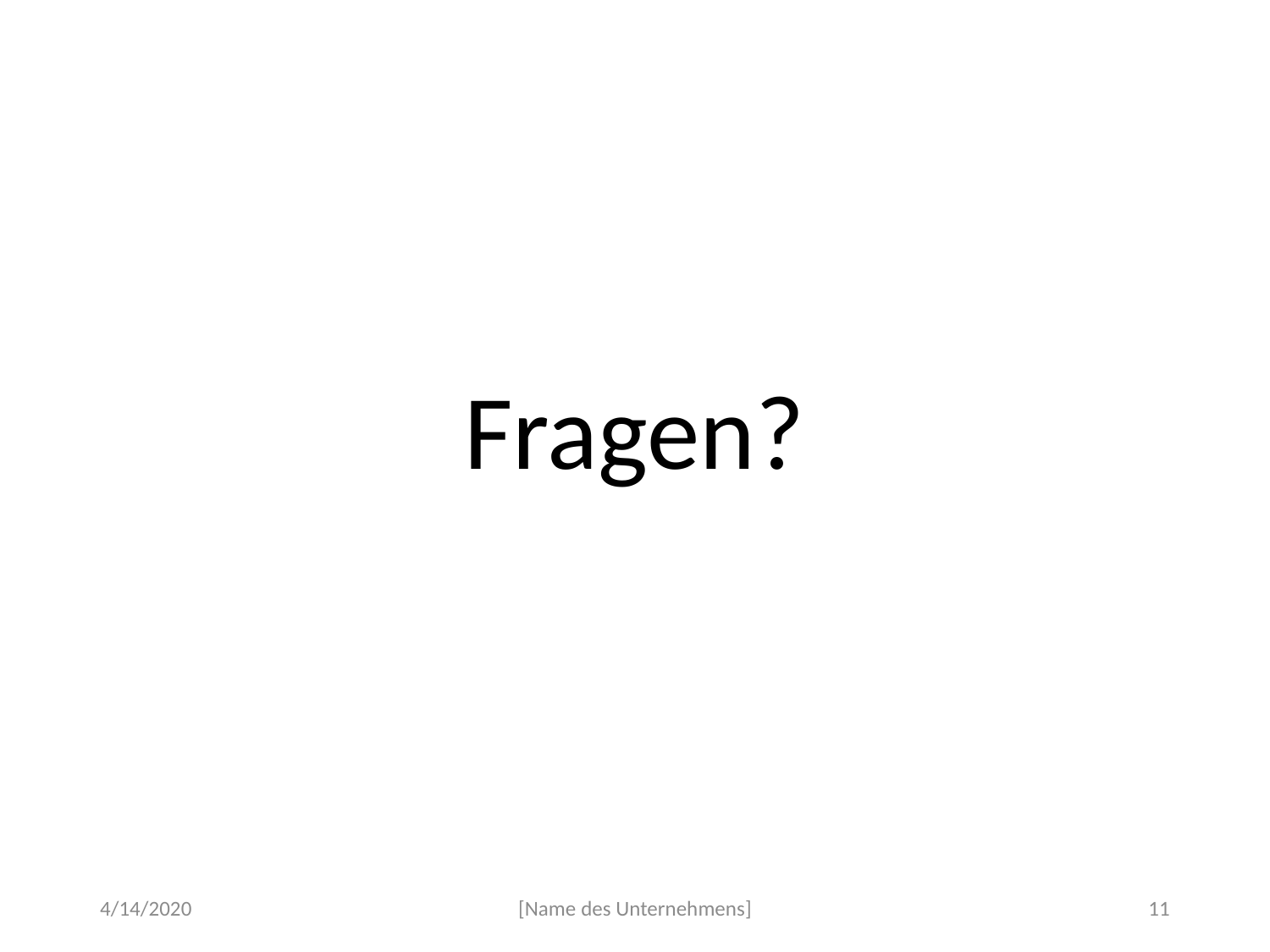

# Fragen?

4/14/2020
[Name des Unternehmens]
11